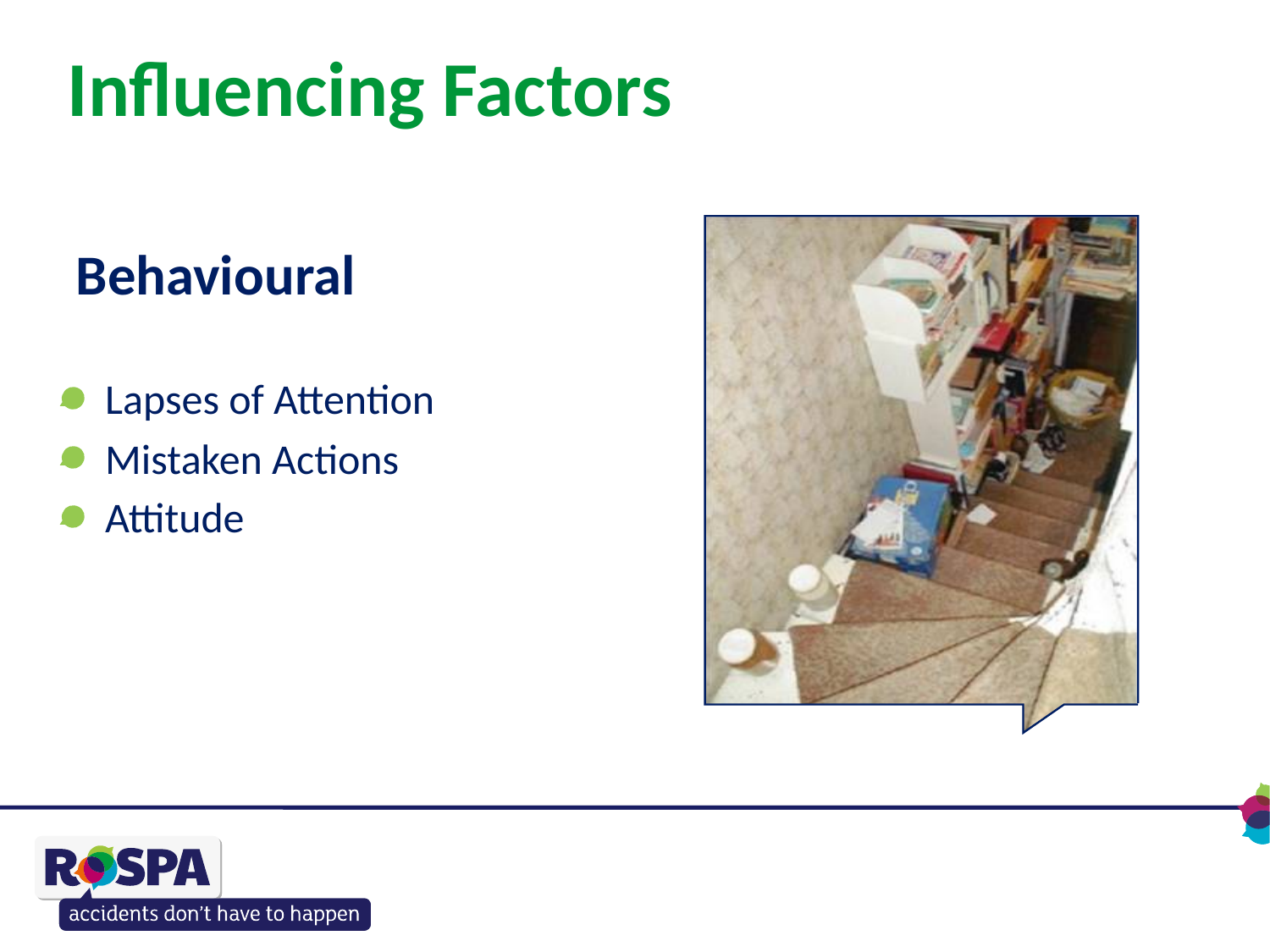

# Influencing Factors

Behavioural
Lapses of Attention
Mistaken Actions
Attitude